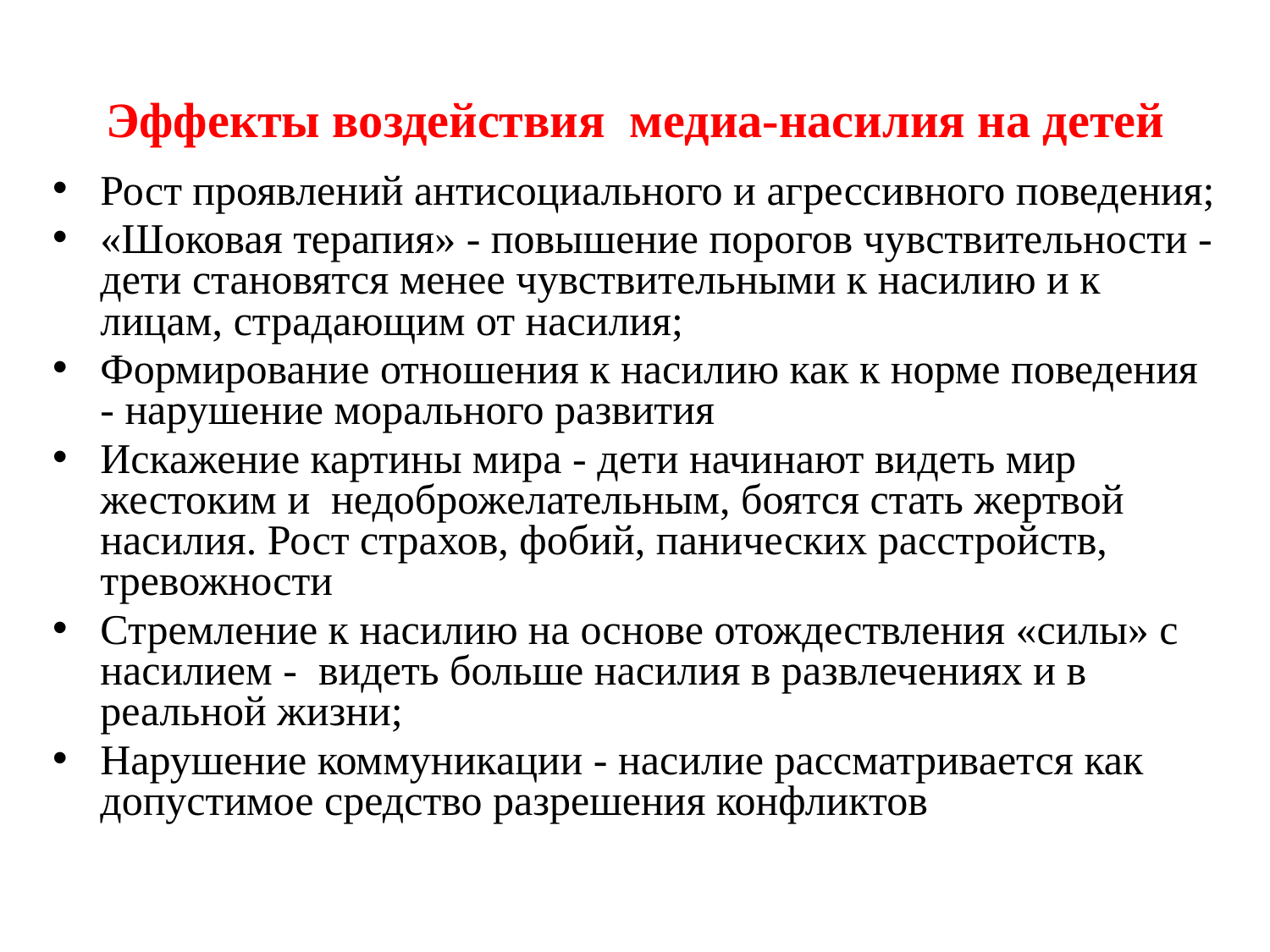

Эффекты воздействия  медиа-насилия на детей
Рост проявлений антисоциального и агрессивного поведения;
«Шоковая терапия» - повышение порогов чувствительности - дети становятся менее чувствительными к насилию и к лицам, страдающим от насилия;
Формирование отношения к насилию как к норме поведения  - нарушение морального развития
Искажение картины мира - дети начинают видеть мир жестоким и  недоброжелательным, боятся стать жертвой насилия. Рост страхов, фобий, панических расстройств, тревожности
Стремление к насилию на основе отождествления «силы» с насилием -  видеть больше насилия в развлечениях и в реальной жизни;
Нарушение коммуникации - насилие рассматривается как допустимое средство разрешения конфликтов